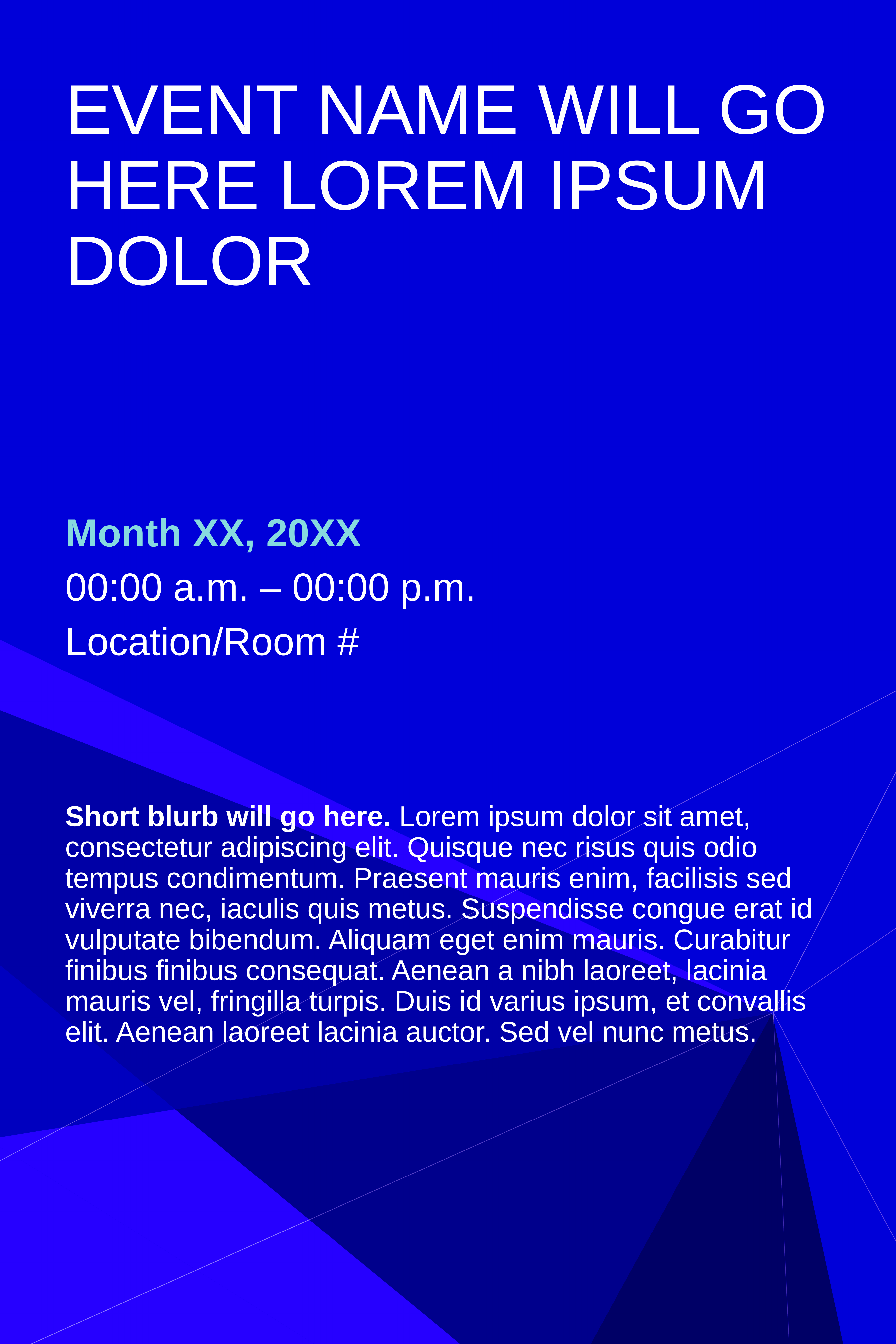

# EVENT NAME WILL GO HERE LOREM IPSUM DOLOR
Month XX, 20XX
00:00 a.m. – 00:00 p.m.
Location/Room #
Short blurb will go here. Lorem ipsum dolor sit amet, consectetur adipiscing elit. Quisque nec risus quis odio tempus condimentum. Praesent mauris enim, facilisis sed viverra nec, iaculis quis metus. Suspendisse congue erat id vulputate bibendum. Aliquam eget enim mauris. Curabitur finibus finibus consequat. Aenean a nibh laoreet, lacinia mauris vel, fringilla turpis. Duis id varius ipsum, et convallis elit. Aenean laoreet lacinia auctor. Sed vel nunc metus.